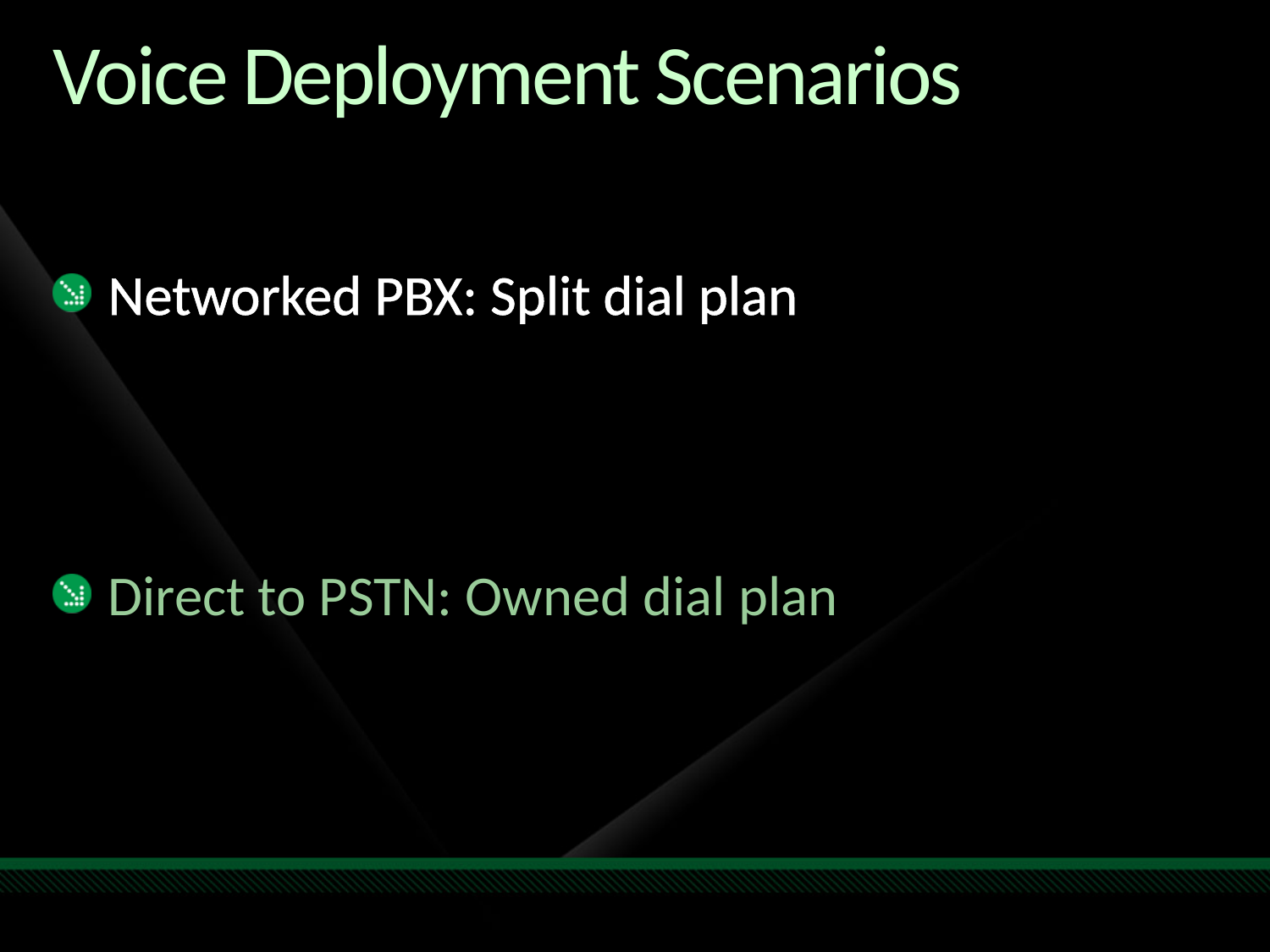

# Voice Deployment Scenarios

Networked PBX: Split dial plan

Direct to PSTN: Owned dial plan